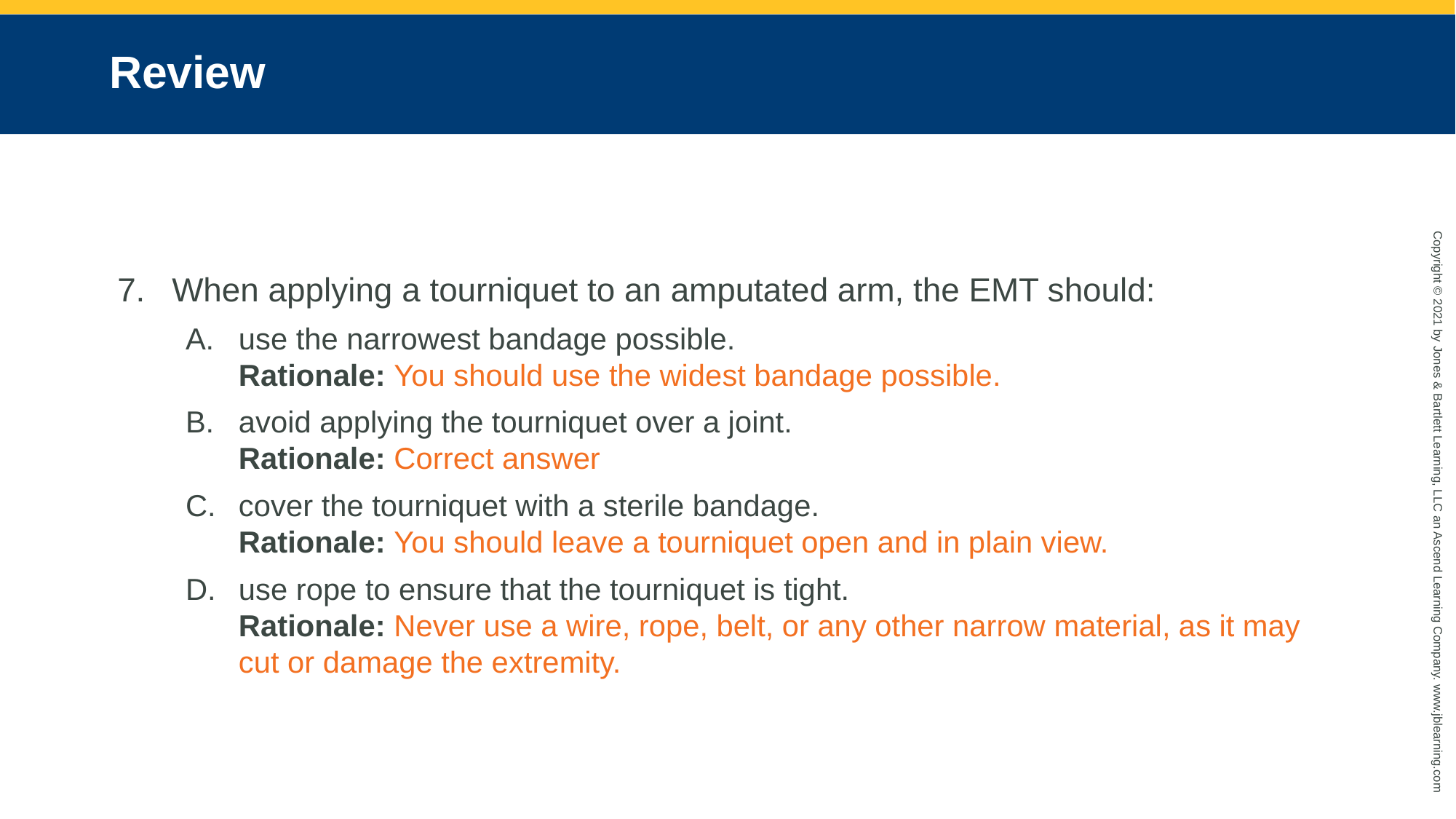

# Review
When applying a tourniquet to an amputated arm, the EMT should:
use the narrowest bandage possible.
Rationale: You should use the widest bandage possible.
avoid applying the tourniquet over a joint.
Rationale: Correct answer
cover the tourniquet with a sterile bandage.
Rationale: You should leave a tourniquet open and in plain view.
use rope to ensure that the tourniquet is tight.
Rationale: Never use a wire, rope, belt, or any other narrow material, as it may cut or damage the extremity.